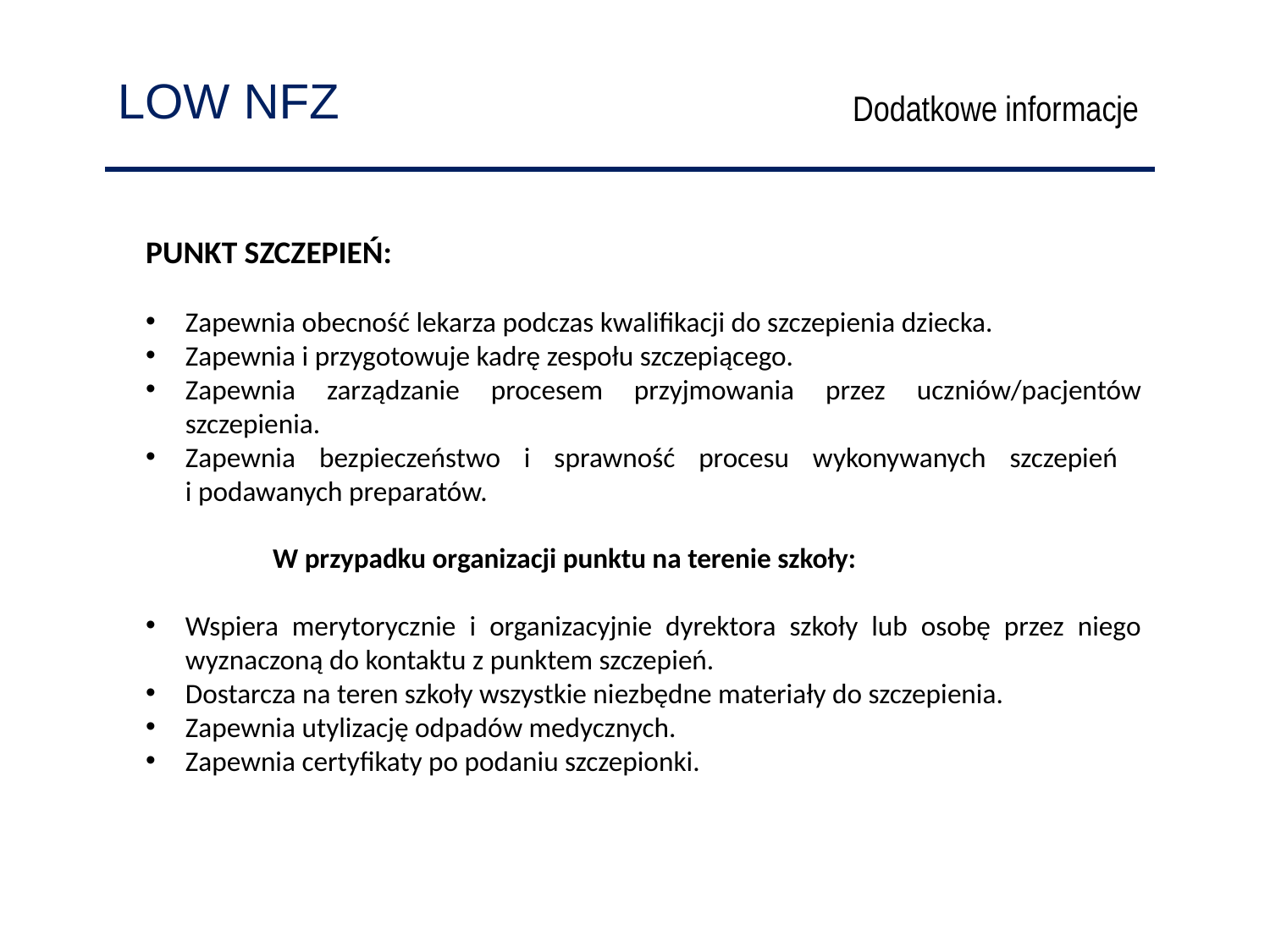

LOW NFZ
Dodatkowe informacje
PUNKT SZCZEPIEŃ:

Zapewnia obecność lekarza podczas kwalifikacji do szczepienia dziecka.
Zapewnia i przygotowuje kadrę zespołu szczepiącego.
Zapewnia zarządzanie procesem przyjmowania przez uczniów/pacjentów szczepienia.
Zapewnia bezpieczeństwo i sprawność procesu wykonywanych szczepień
i podawanych preparatów.

	W przypadku organizacji punktu na terenie szkoły:

Wspiera merytorycznie i organizacyjnie dyrektora szkoły lub osobę przez niego wyznaczoną do kontaktu z punktem szczepień.
Dostarcza na teren szkoły wszystkie niezbędne materiały do szczepienia.
Zapewnia utylizację odpadów medycznych.
Zapewnia certyfikaty po podaniu szczepionki.